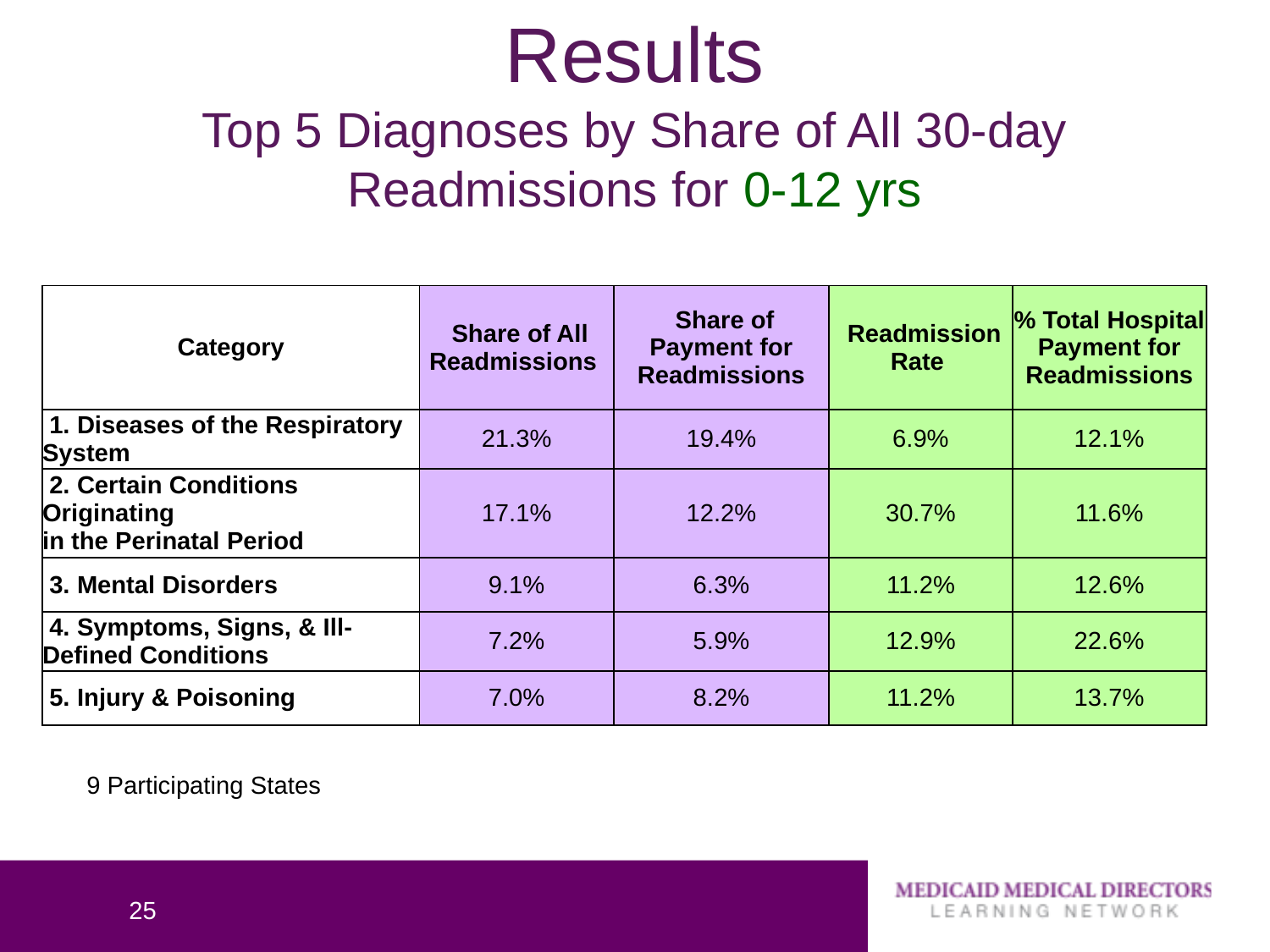

# Results Top 5 Diagnoses by Share of All 30-day Readmissions for 0-12 yrs
| Category | Share of All Readmissions | Share of Payment for Readmissions | Readmission Rate | % Total Hospital Payment for Readmissions |
| --- | --- | --- | --- | --- |
| 1. Diseases of the Respiratory System | 21.3% | 19.4% | 6.9% | 12.1% |
| 2. Certain Conditions Originating in the Perinatal Period | 17.1% | 12.2% | 30.7% | 11.6% |
| 3. Mental Disorders | 9.1% | 6.3% | 11.2% | 12.6% |
| 4. Symptoms, Signs, & Ill-Defined Conditions | 7.2% | 5.9% | 12.9% | 22.6% |
| 5. Injury & Poisoning | 7.0% | 8.2% | 11.2% | 13.7% |
9 Participating States
25